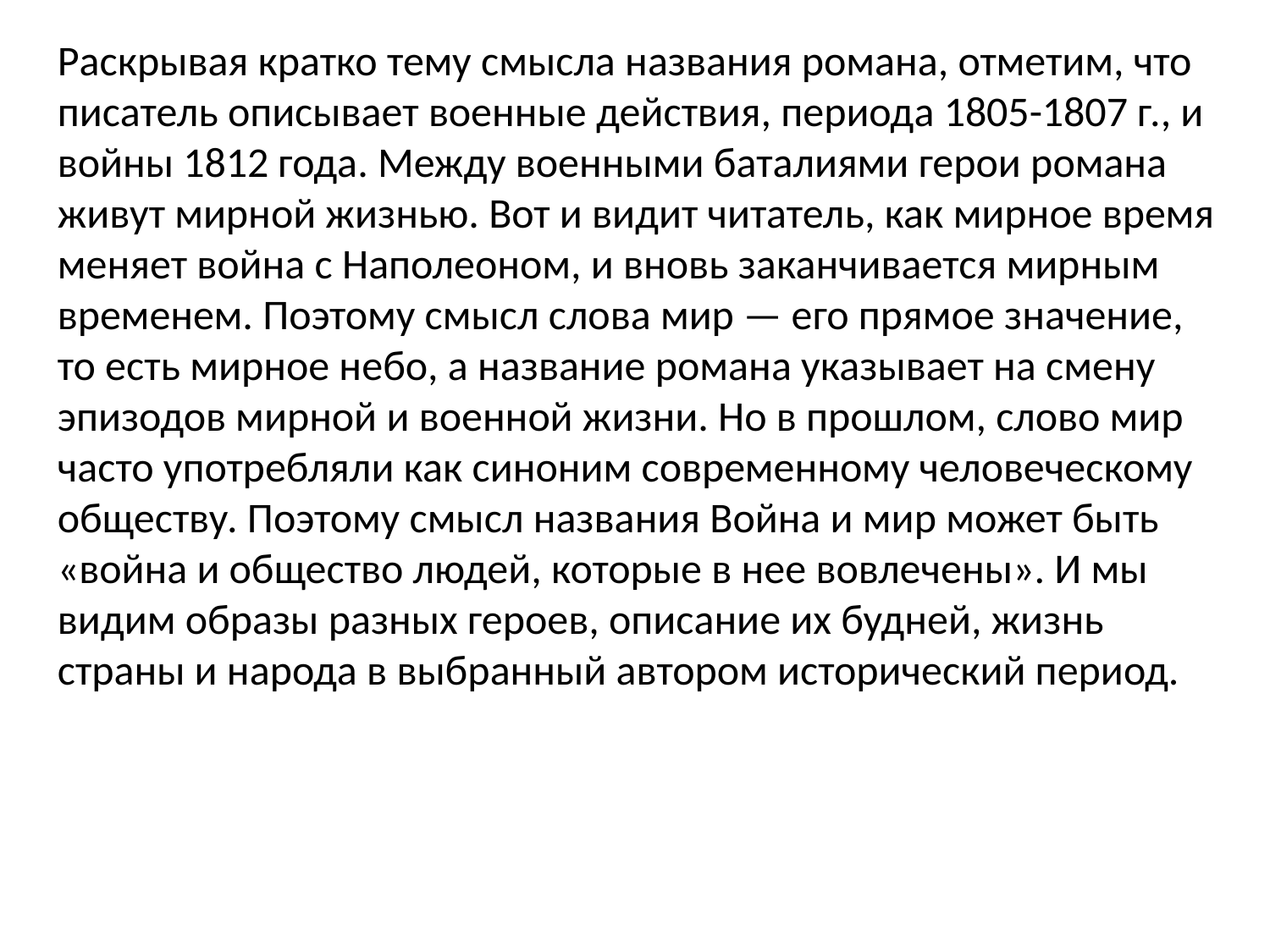

Раскрывая кратко тему смысла названия романа, отметим, что писатель описывает военные действия, периода 1805-1807 г., и войны 1812 года. Между военными баталиями герои романа живут мирной жизнью. Вот и видит читатель, как мирное время меняет война с Наполеоном, и вновь заканчивается мирным временем. Поэтому смысл слова мир — его прямое значение, то есть мирное небо, а название романа указывает на смену эпизодов мирной и военной жизни. Но в прошлом, слово мир часто употребляли как синоним современному человеческому обществу. Поэтому смысл названия Война и мир может быть «война и общество людей, которые в нее вовлечены». И мы видим образы разных героев, описание их будней, жизнь страны и народа в выбранный автором исторический период.